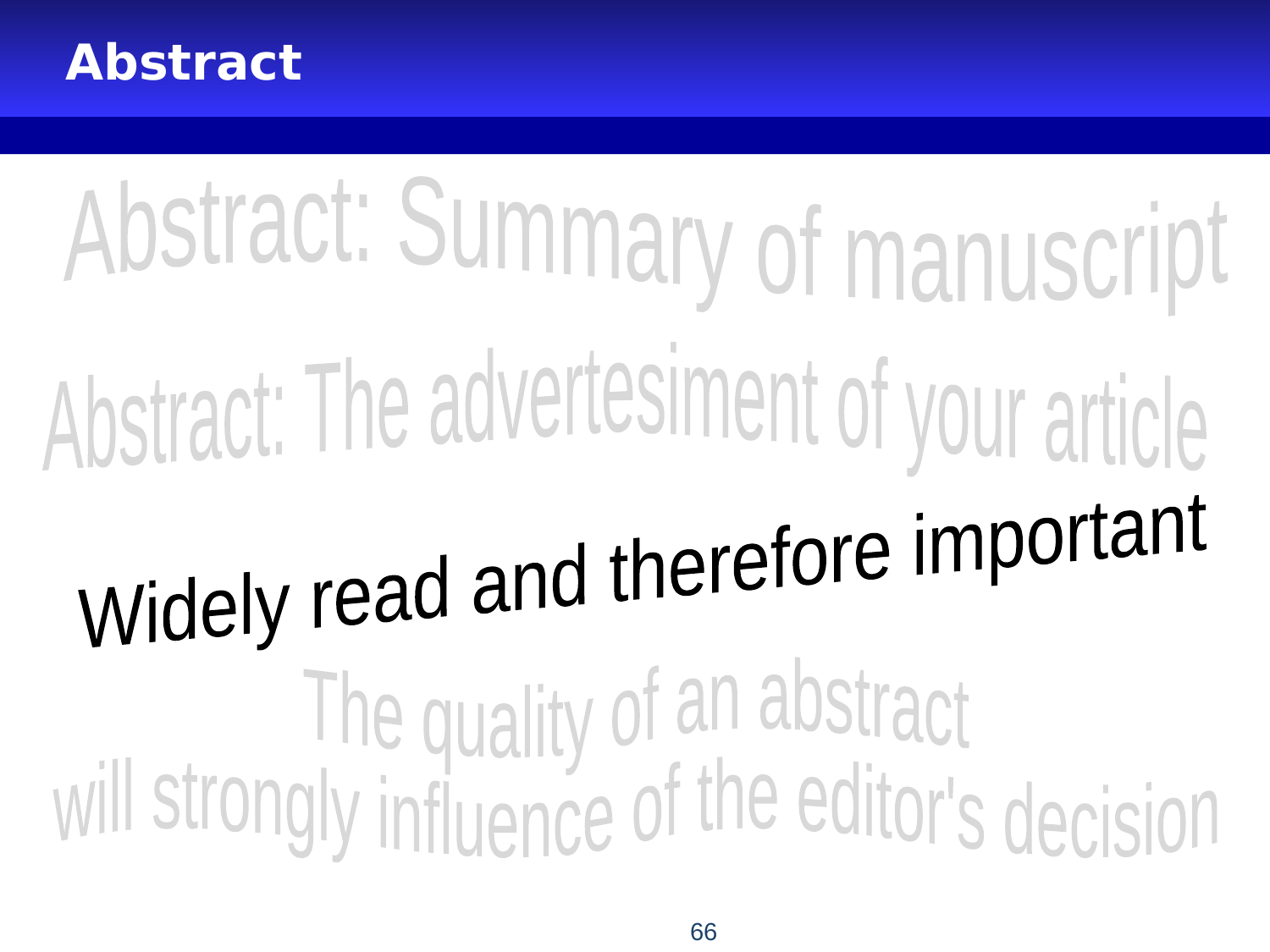

# Abstract
Abstract: Summary of manuscript
Abstract: The advertesiment of your article
Widely read and therefore important
The quality of an abstract
will strongly influence of the editor's decision
66